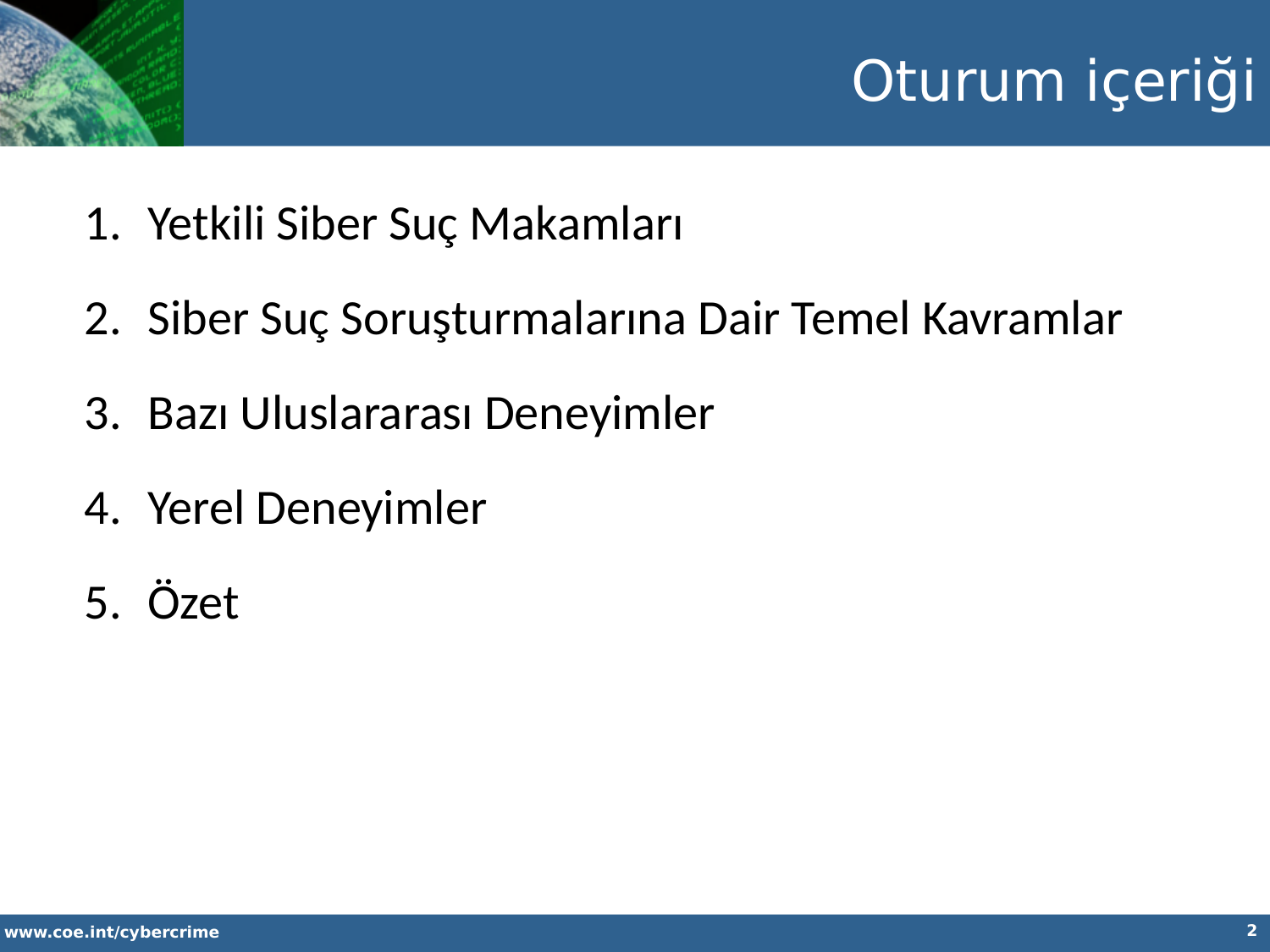

Oturum içeriği

Yetkili Siber Suç Makamları

Siber Suç Soruşturmalarına Dair Temel Kavramlar

Bazı Uluslararası Deneyimler

Yerel Deneyimler

Özet
2